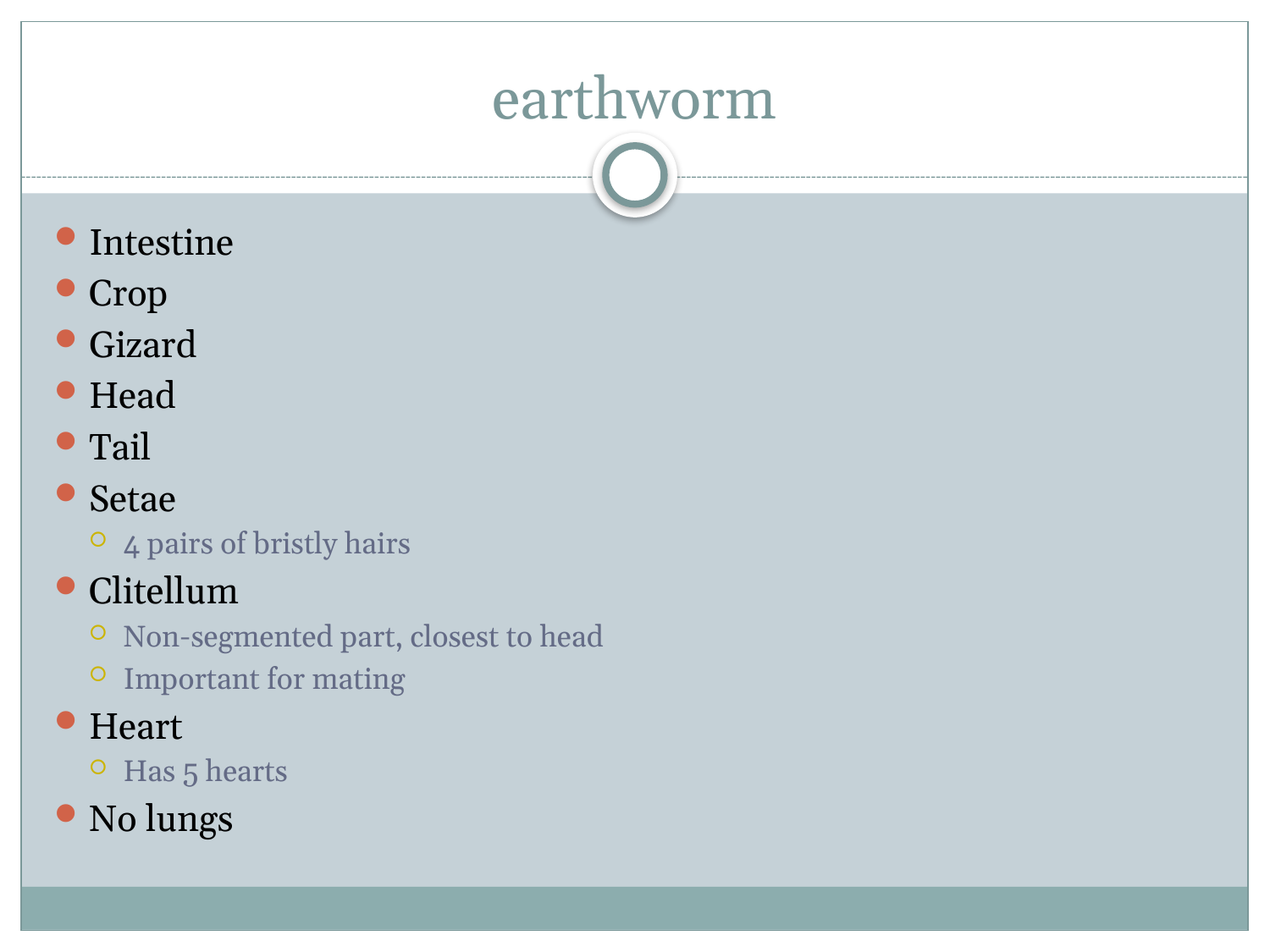

# earthworm
Intestine
Crop
Gizard
Head
Tail
Setae
4 pairs of bristly hairs
Clitellum
Non-segmented part, closest to head
Important for mating
Heart
Has 5 hearts
No lungs